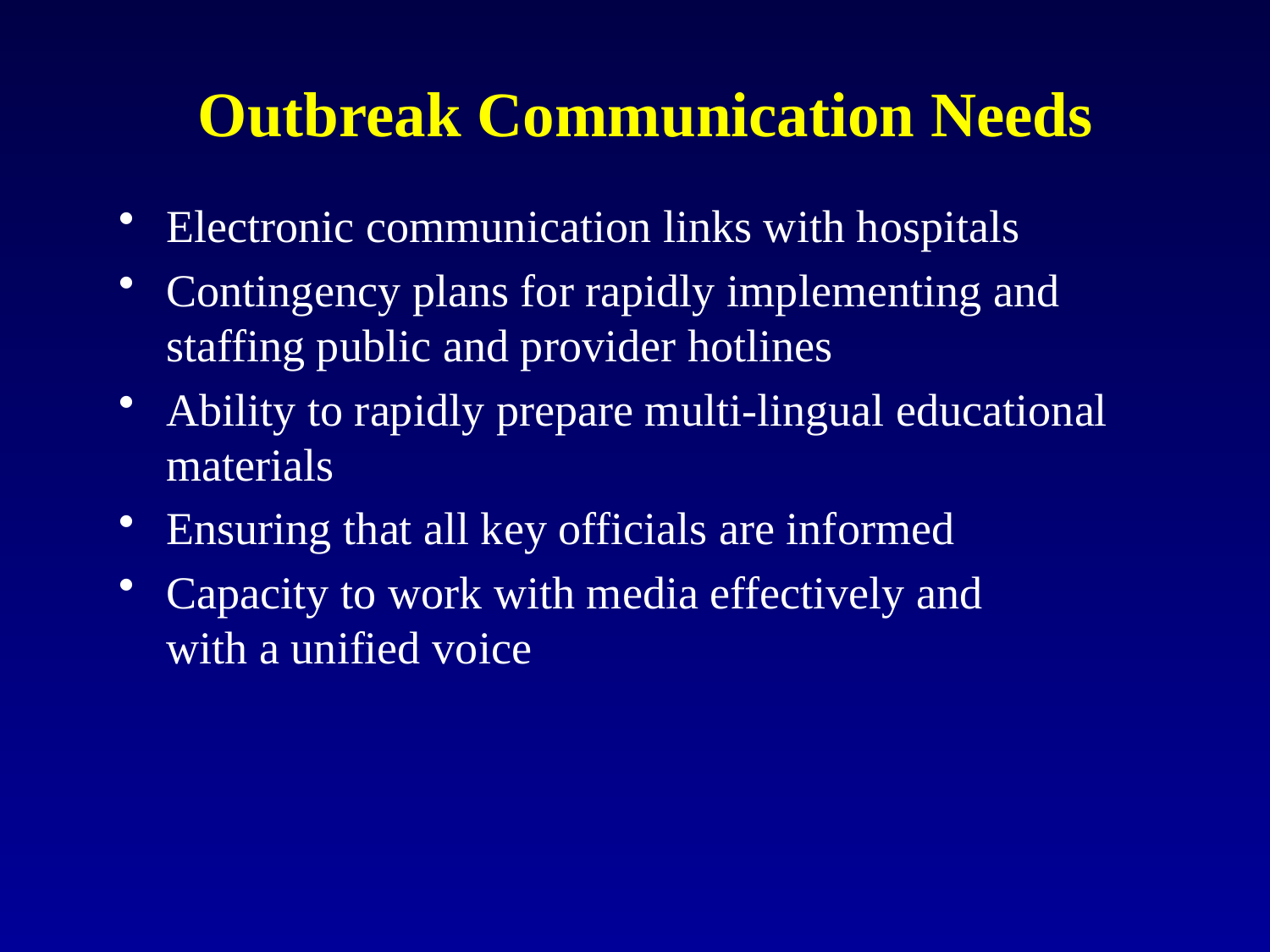

# Outbreak Communication Needs
Electronic communication links with hospitals
Contingency plans for rapidly implementing and staffing public and provider hotlines
Ability to rapidly prepare multi-lingual educational materials
Ensuring that all key officials are informed
Capacity to work with media effectively and           with a unified voice